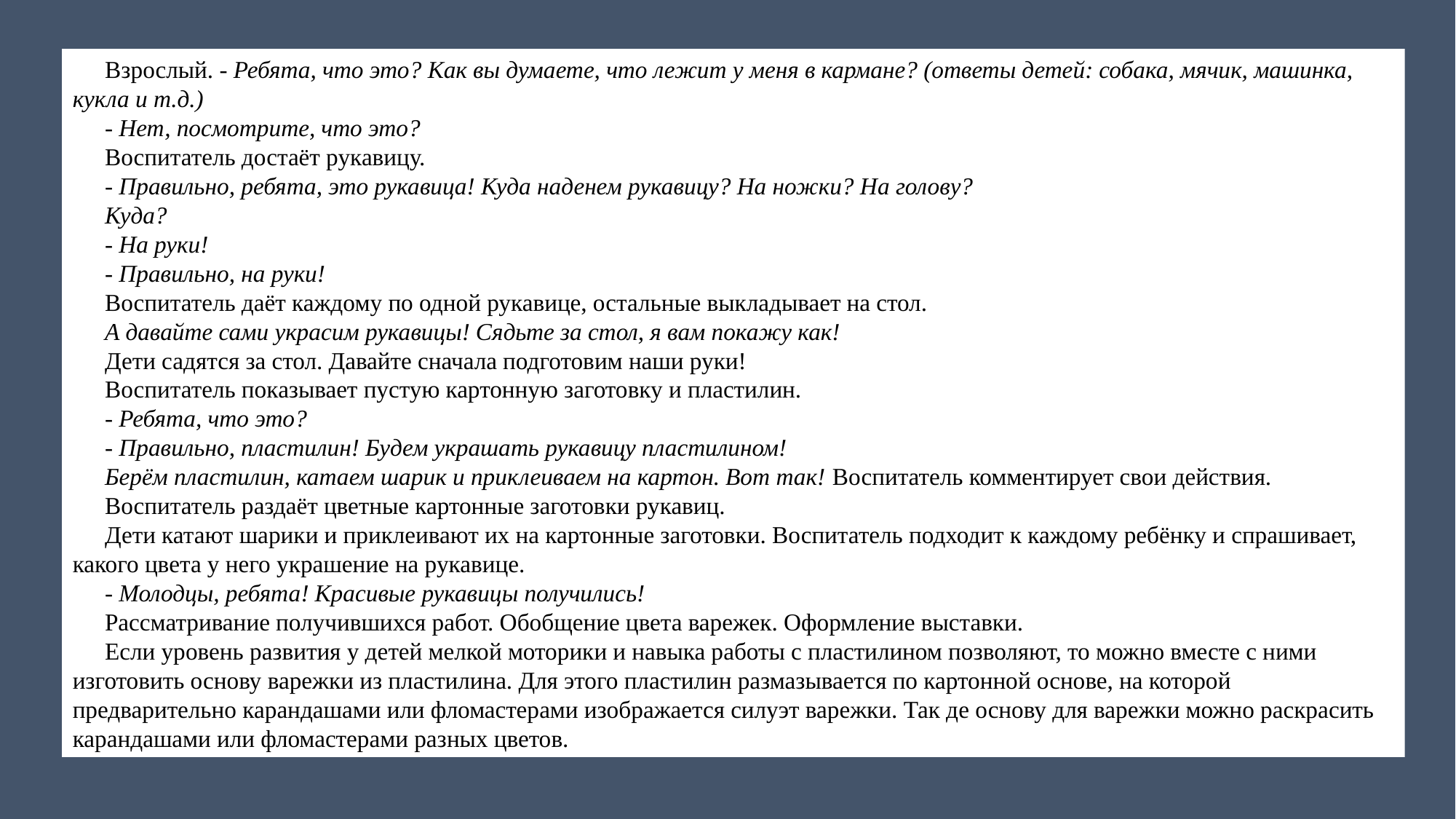

Взрослый. - Ребята, что это? Как вы думаете, что лежит у меня в кармане? (ответы детей: собака, мячик, машинка, кукла и т.д.)
- Нет, посмотрите, что это?
Воспитатель достаёт рукавицу.
- Правильно, ребята, это рукавица! Куда наденем рукавицу? На ножки? На голову?
Куда?
- На руки!
- Правильно, на руки!
Воспитатель даёт каждому по одной рукавице, остальные выкладывает на стол.
А давайте сами украсим рукавицы! Сядьте за стол, я вам покажу как!
Дети садятся за стол. Давайте сначала подготовим наши руки!
Воспитатель показывает пустую картонную заготовку и пластилин.
- Ребята, что это?
- Правильно, пластилин! Будем украшать рукавицу пластилином!
Берём пластилин, катаем шарик и приклеиваем на картон. Вот так! Воспитатель комментирует свои действия.
Воспитатель раздаёт цветные картонные заготовки рукавиц.
Дети катают шарики и приклеивают их на картонные заготовки. Воспитатель подходит к каждому ребёнку и спрашивает, какого цвета у него украшение на рукавице.
- Молодцы, ребята! Красивые рукавицы получились!
Рассматривание получившихся работ. Обобщение цвета варежек. Оформление выставки.
Если уровень развития у детей мелкой моторики и навыка работы с пластилином позволяют, то можно вместе с ними изготовить основу варежки из пластилина. Для этого пластилин размазывается по картонной основе, на которой предварительно карандашами или фломастерами изображается силуэт варежки. Так де основу для варежки можно раскрасить карандашами или фломастерами разных цветов.